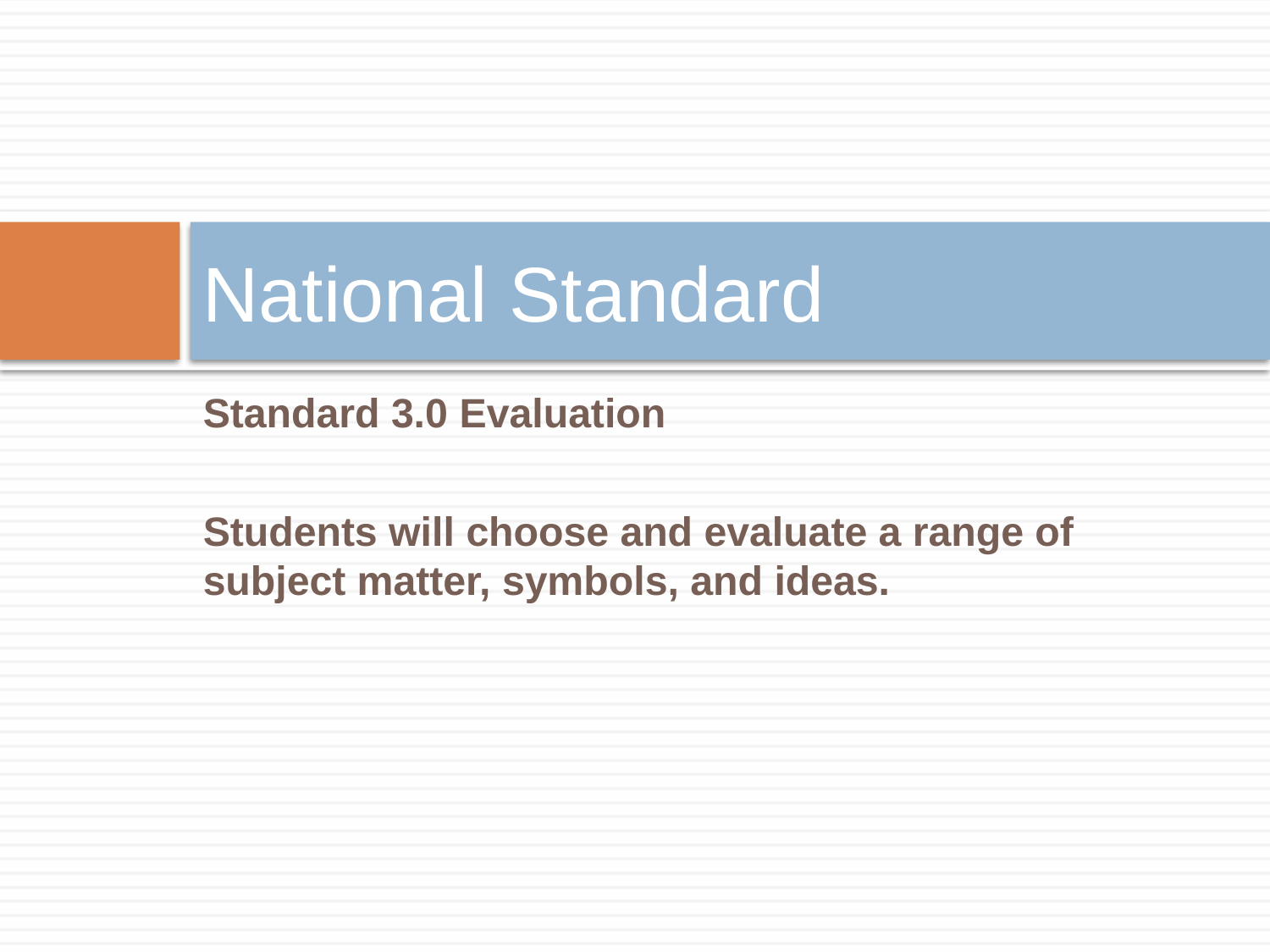

# National Standard
Standard 3.0 Evaluation

Students will choose and evaluate a range of subject matter, symbols, and ideas.